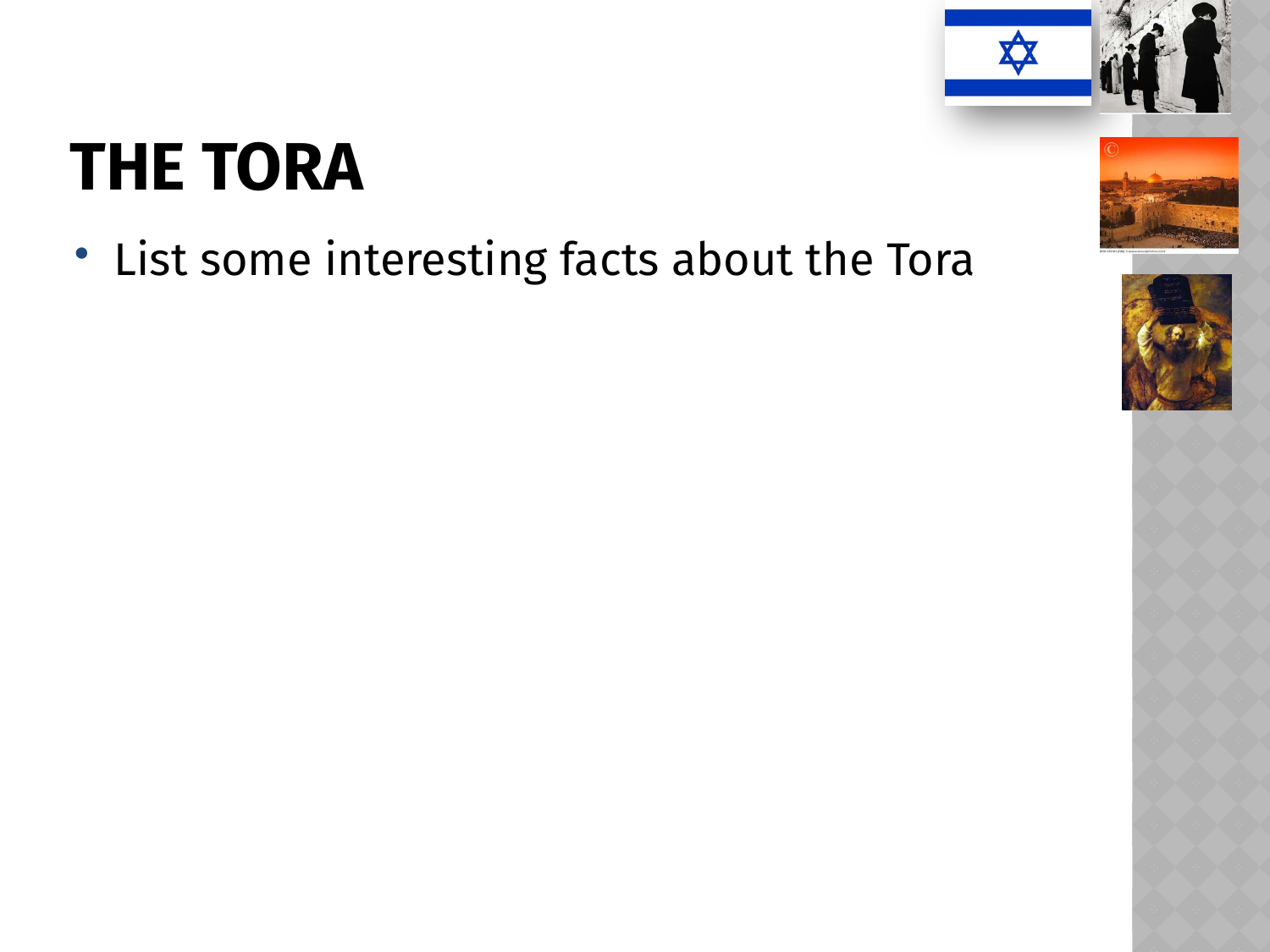

# The Tora
List some interesting facts about the Tora